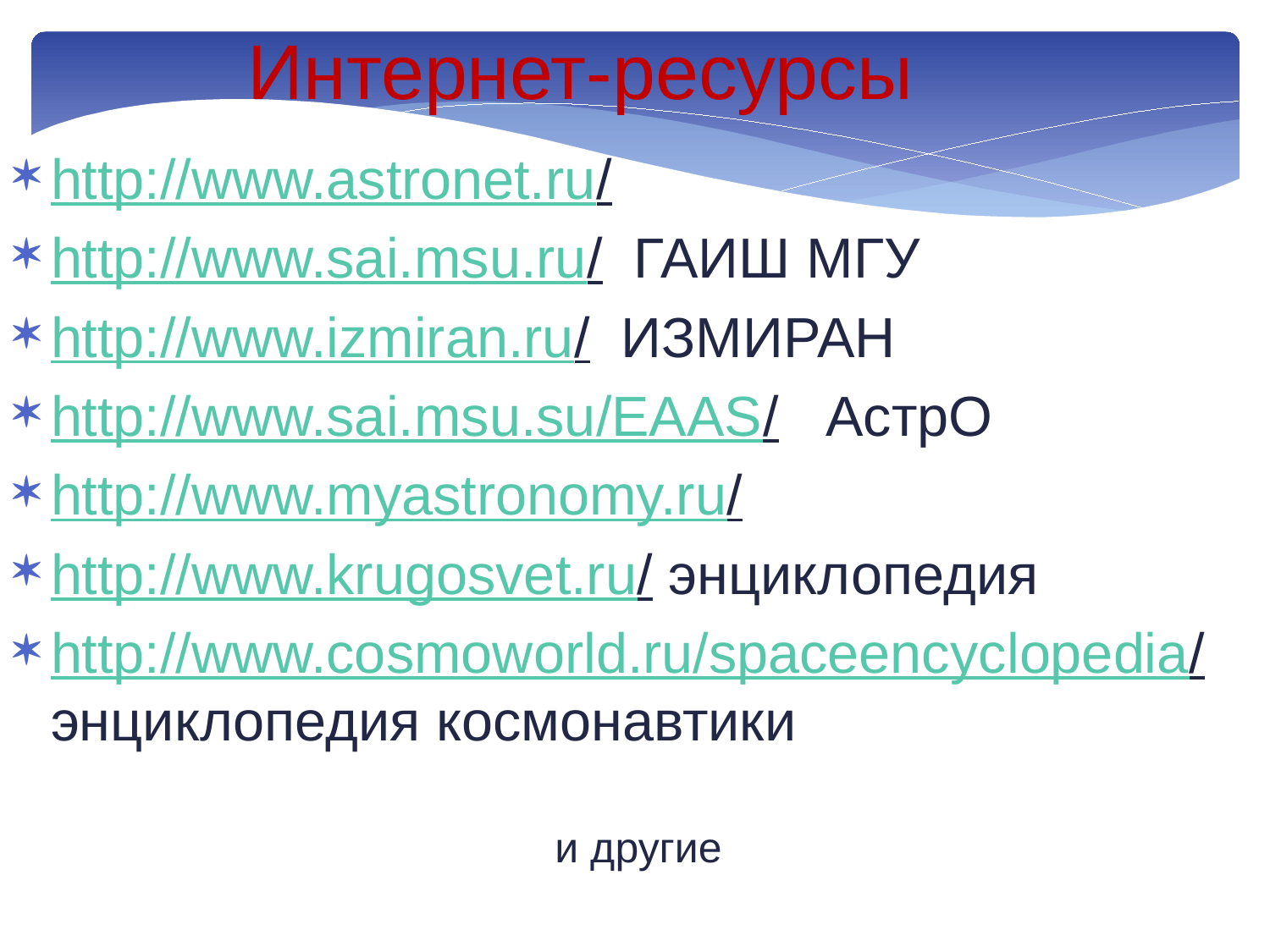

Интернет-ресурсы
http://www.astronet.ru/
http://www.sai.msu.ru/  ГАИШ МГУ
http://www.izmiran.ru/  ИЗМИРАН
http://www.sai.msu.su/EAAS/   АстрО
http://www.myastronomy.ru/
http://www.krugosvet.ru/ энциклопедия
http://www.cosmoworld.ru/spaceencyclopedia/    энциклопедия космонавтики

и другие